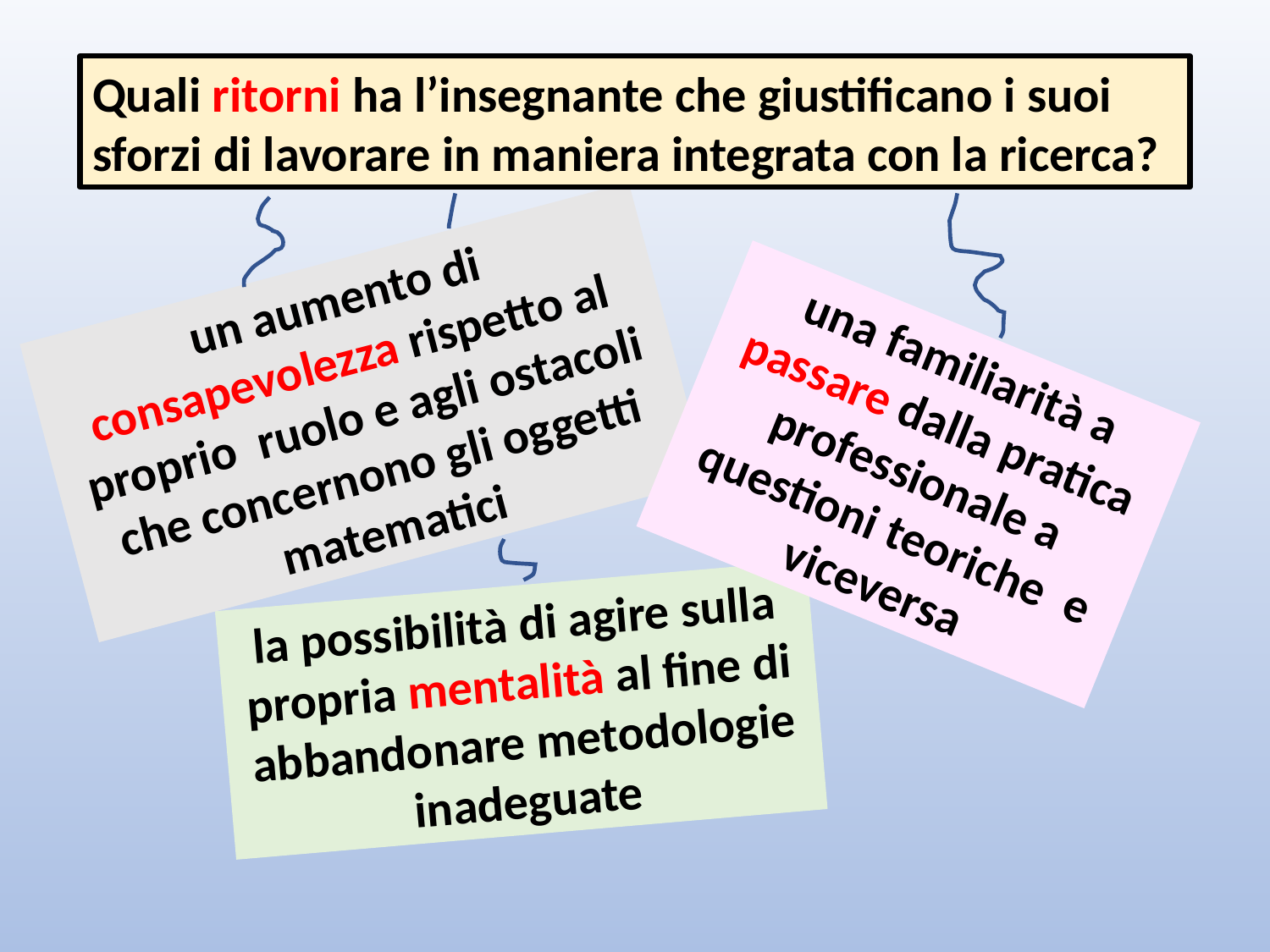

Quali ritorni ha l’insegnante che giustificano i suoi sforzi di lavorare in maniera integrata con la ricerca?

un aumento di consapevolezza rispetto al proprio  ruolo e agli ostacoli che concernono gli oggetti matematici
una familiarità a passare dalla pratica professionale a questioni teoriche  e viceversa

la possibilità di agire sulla propria mentalità al fine di abbandonare metodologie inadeguate